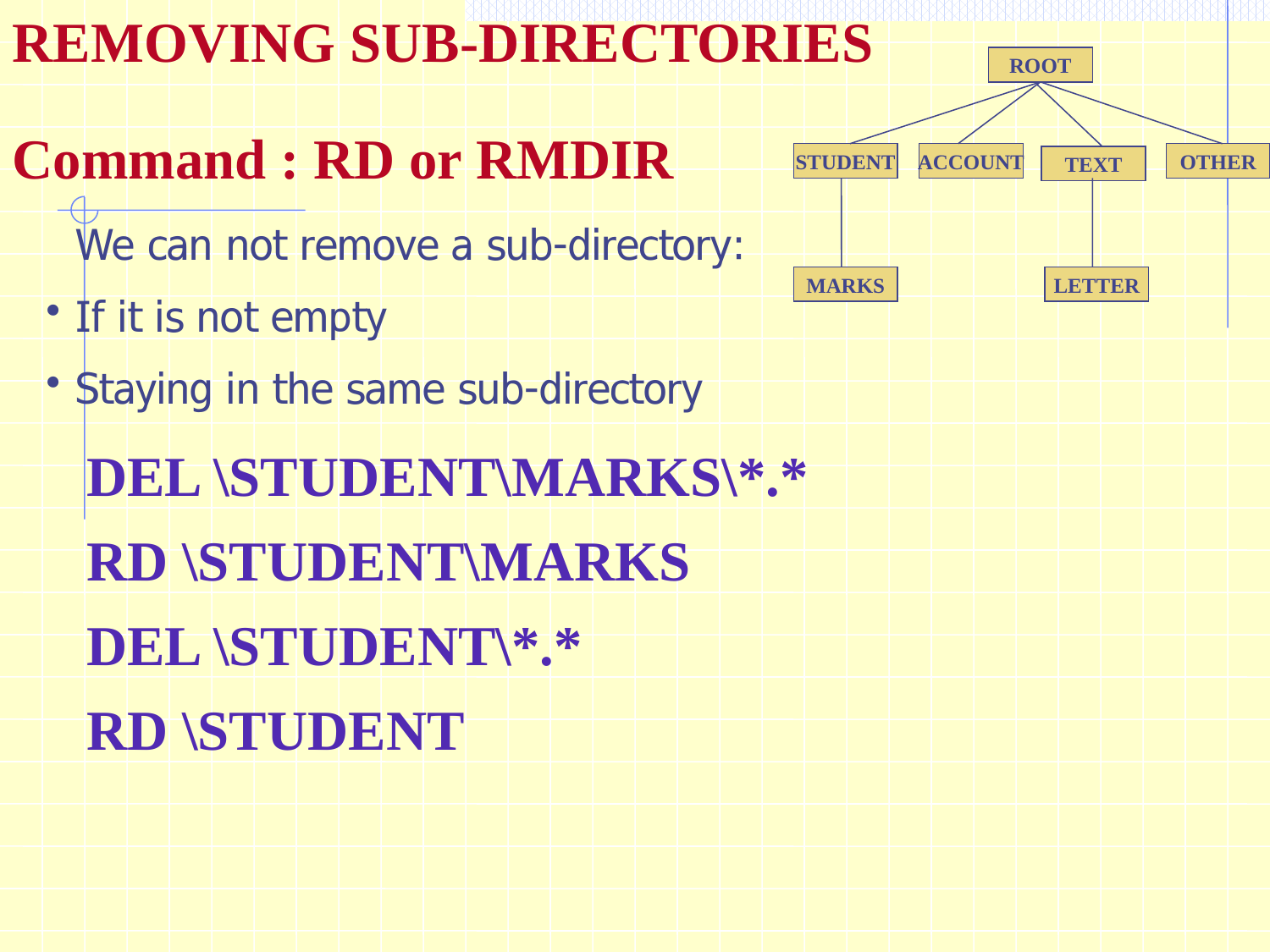

REMOVING SUB-DIRECTORIES
ROOT

STUDENT

ACCOUNT

OTHER

TEXT
Command : RD or RMDIR

MARKS

LETTER
We can not remove a sub-directory:
If it is not empty
Staying in the same sub-directory
DEL \STUDENT\MARKS\*.*
RD \STUDENT\MARKS
DEL \STUDENT\*.*
RD \STUDENT